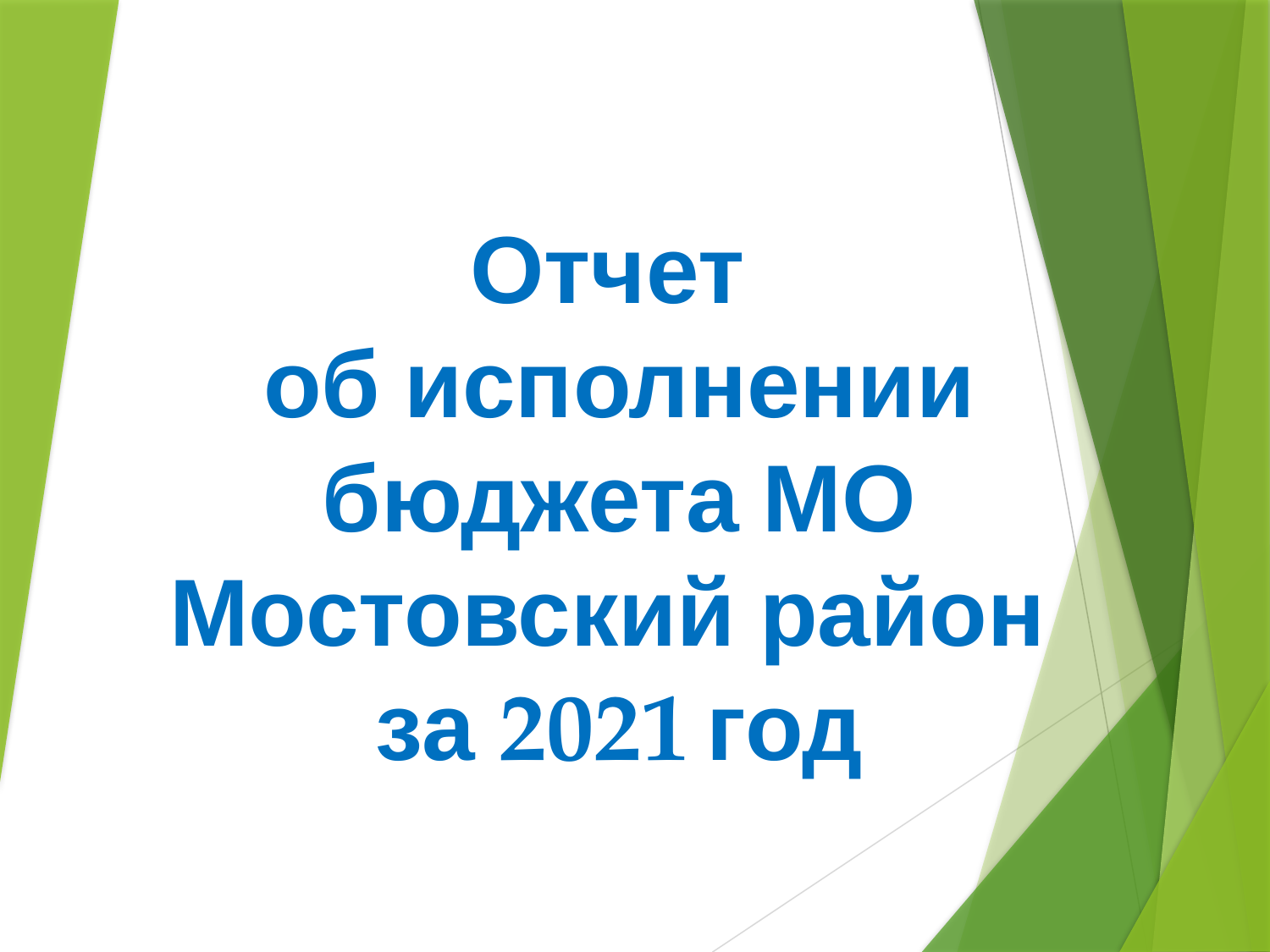

# Отчет об исполнении бюджета МО Мостовский район за 2021 год